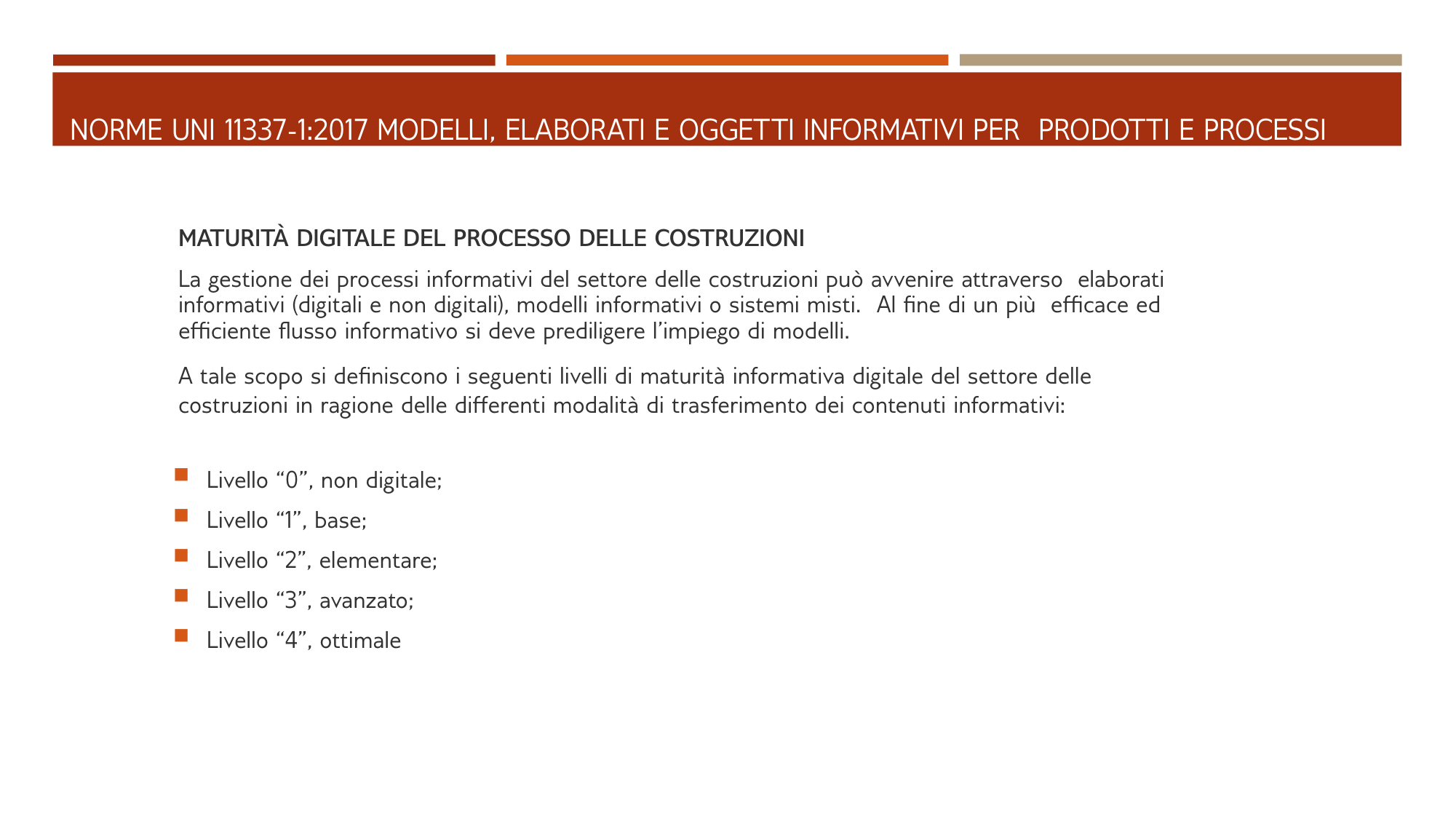

# Norme UNI 11337-1:2017 Modelli, elaborati e oggetti informativi per  prodotti e processi
MATURITÀ DIGITALE DEL PROCESSO DELLE COSTRUZIONI
La gestione dei processi informativi del settore delle costruzioni può avvenire attraverso  elaborati informativi (digitali e non digitali), modelli informativi o sistemi misti.  Al fine di un più  efficace ed efficiente flusso informativo si deve prediligere l’impiego di modelli.
A tale scopo si definiscono i seguenti livelli di maturità informativa digitale del settore delle  costruzioni in ragione delle differenti modalità di trasferimento dei contenuti informativi:
Livello “0”, non digitale;
Livello “1”, base;
Livello “2”, elementare;
Livello “3”, avanzato;
Livello “4”, ottimale